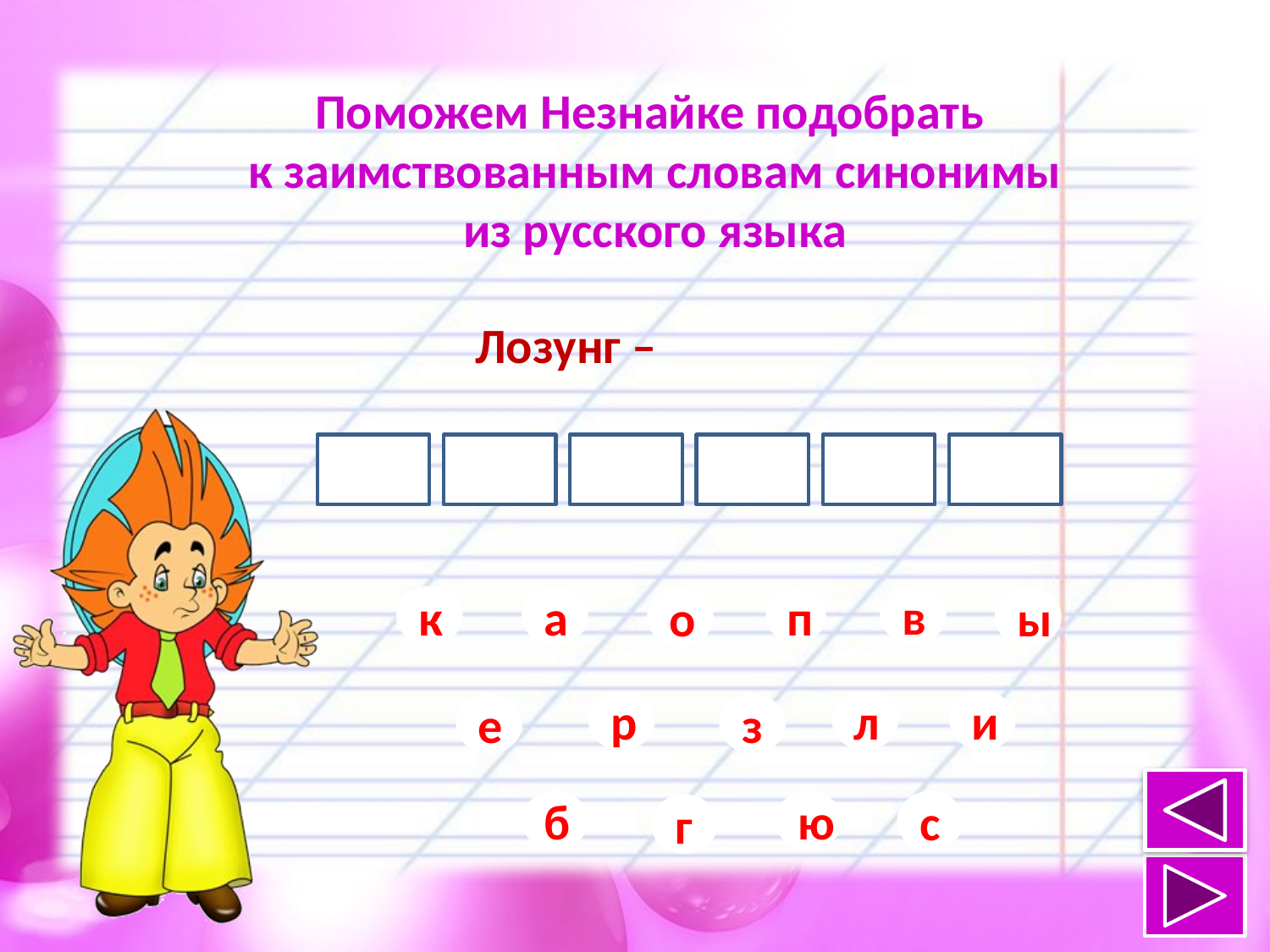

Поможем Незнайке подобрать
к заимствованным словам синонимы из русского языка
 Лозунг –

к
а
в
о
ы
п
р
л
и
е
з

б
ю
с
г